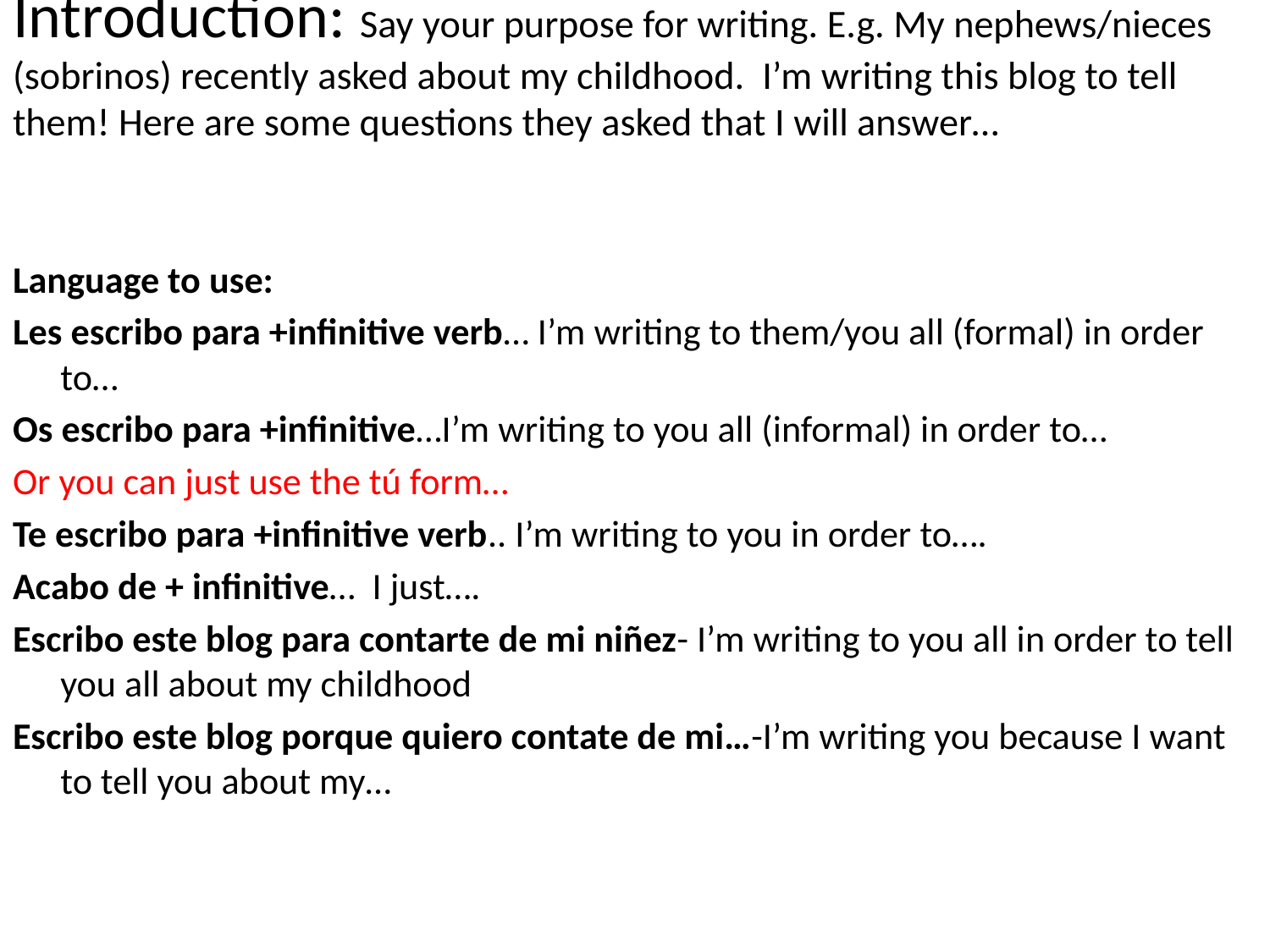

# Introduction: Say your purpose for writing. E.g. My nephews/nieces (sobrinos) recently asked about my childhood.  I’m writing this blog to tell them! Here are some questions they asked that I will answer…
Language to use:
Les escribo para +infinitive verb… I’m writing to them/you all (formal) in order to…
Os escribo para +infinitive…I’m writing to you all (informal) in order to…
Or you can just use the tú form…
Te escribo para +infinitive verb.. I’m writing to you in order to….
Acabo de + infinitive…  I just….
Escribo este blog para contarte de mi niñez- I’m writing to you all in order to tell you all about my childhood
Escribo este blog porque quiero contate de mi…-I’m writing you because I want to tell you about my…